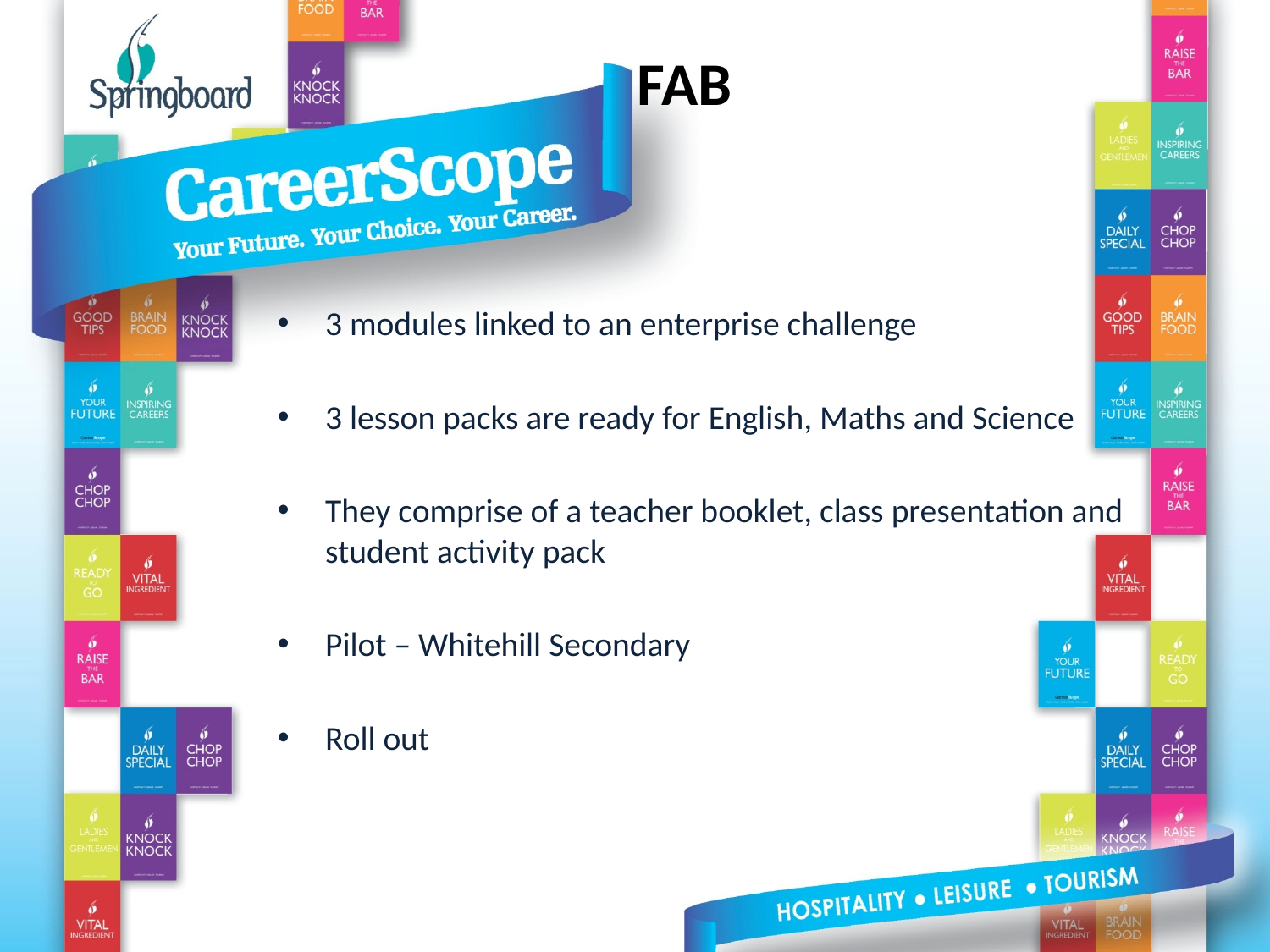

# FAB
3 modules linked to an enterprise challenge

3 lesson packs are ready for English, Maths and Science

They comprise of a teacher booklet, class presentation and student activity pack

Pilot – Whitehill Secondary

Roll out